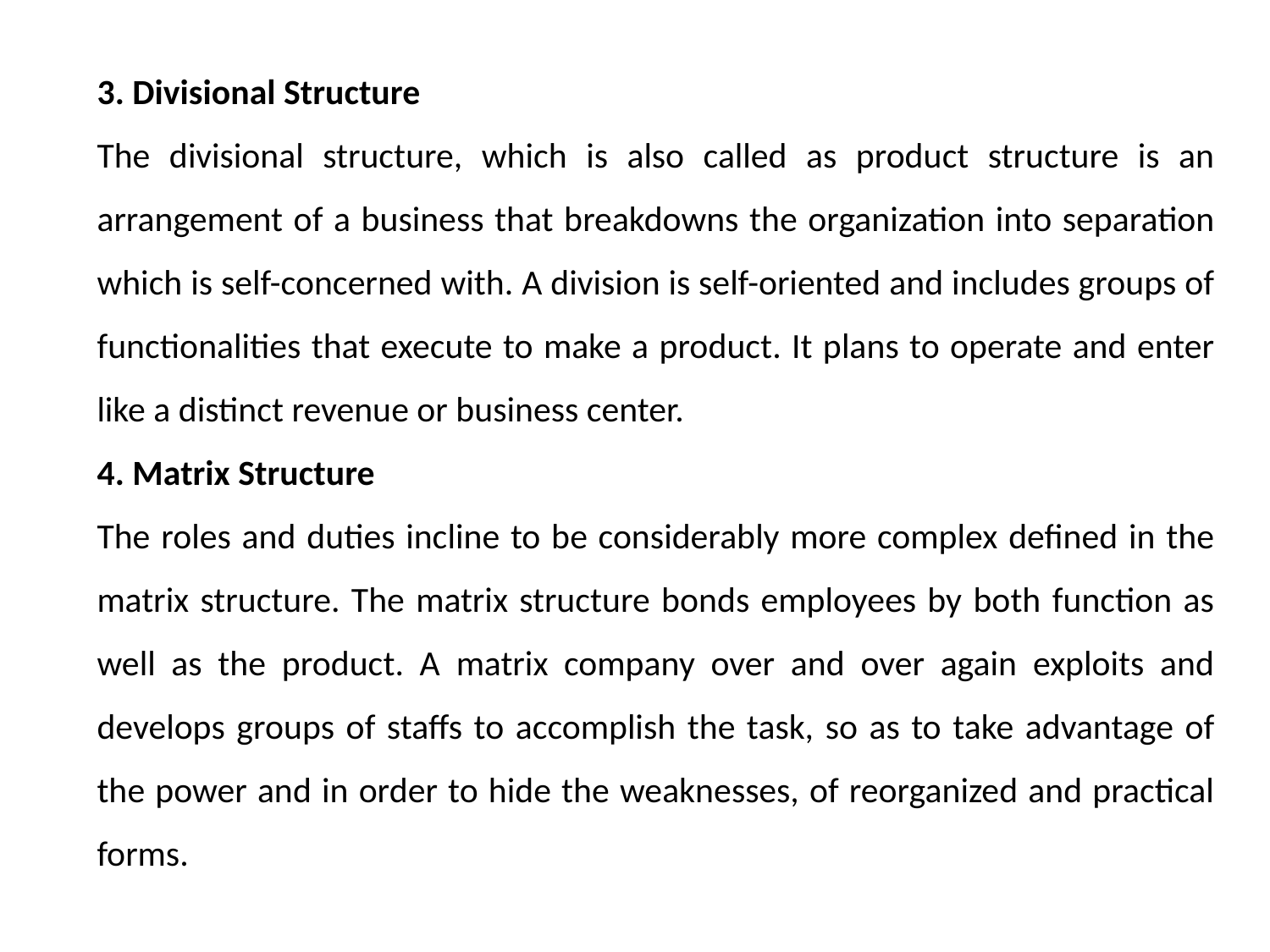

3. Divisional Structure
The divisional structure, which is also called as product structure is an arrangement of a business that breakdowns the organization into separation which is self-concerned with. A division is self-oriented and includes groups of functionalities that execute to make a product. It plans to operate and enter like a distinct revenue or business center.
4. Matrix Structure
The roles and duties incline to be considerably more complex defined in the matrix structure. The matrix structure bonds employees by both function as well as the product. A matrix company over and over again exploits and develops groups of staffs to accomplish the task, so as to take advantage of the power and in order to hide the weaknesses, of reorganized and practical forms.